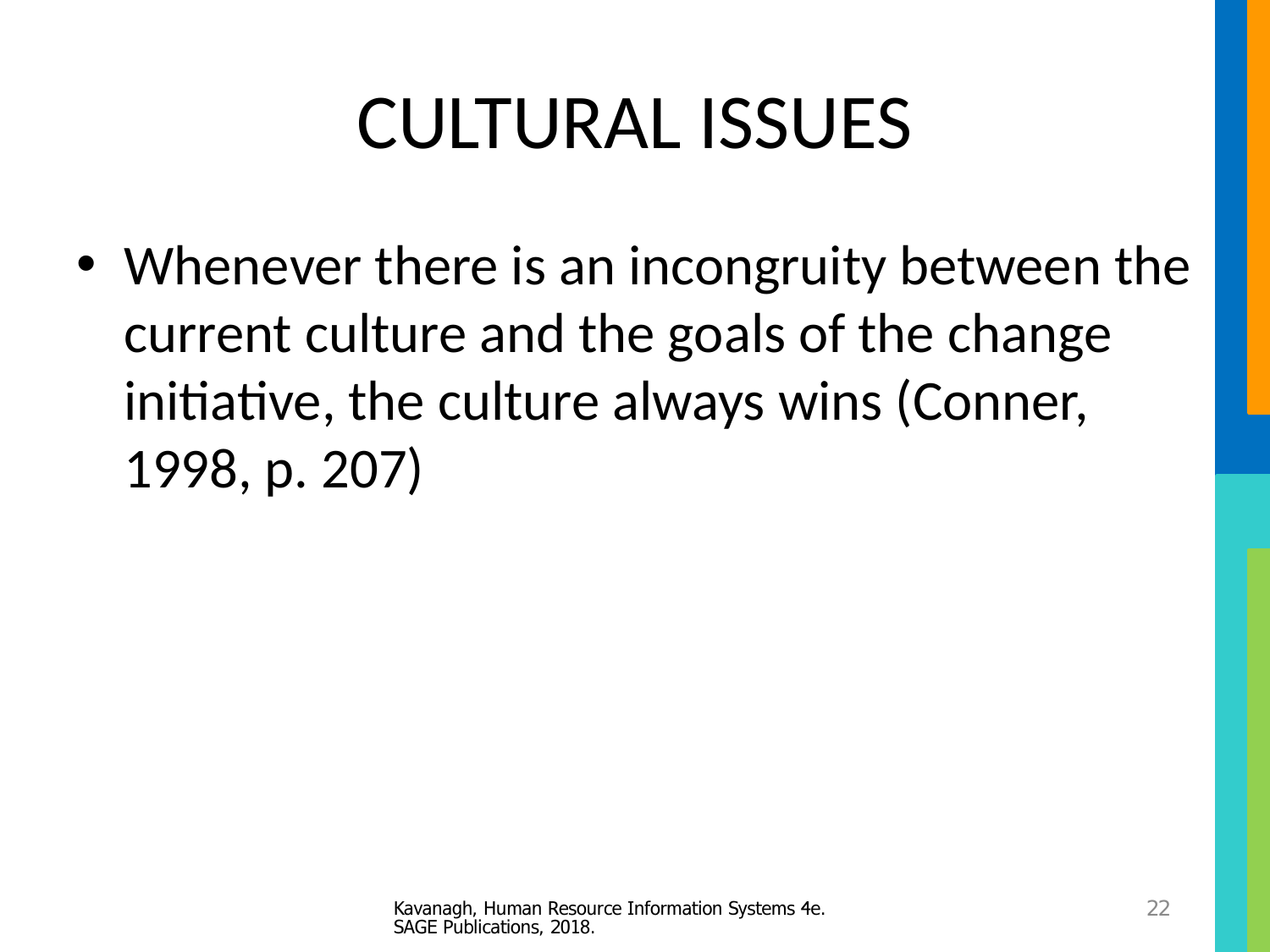

# CULTURAL ISSUES
Whenever there is an incongruity between the current culture and the goals of the change initiative, the culture always wins (Conner, 1998, p. 207)

Kavanagh, Human Resource Information Systems 4e. SAGE Publications, 2018.
22